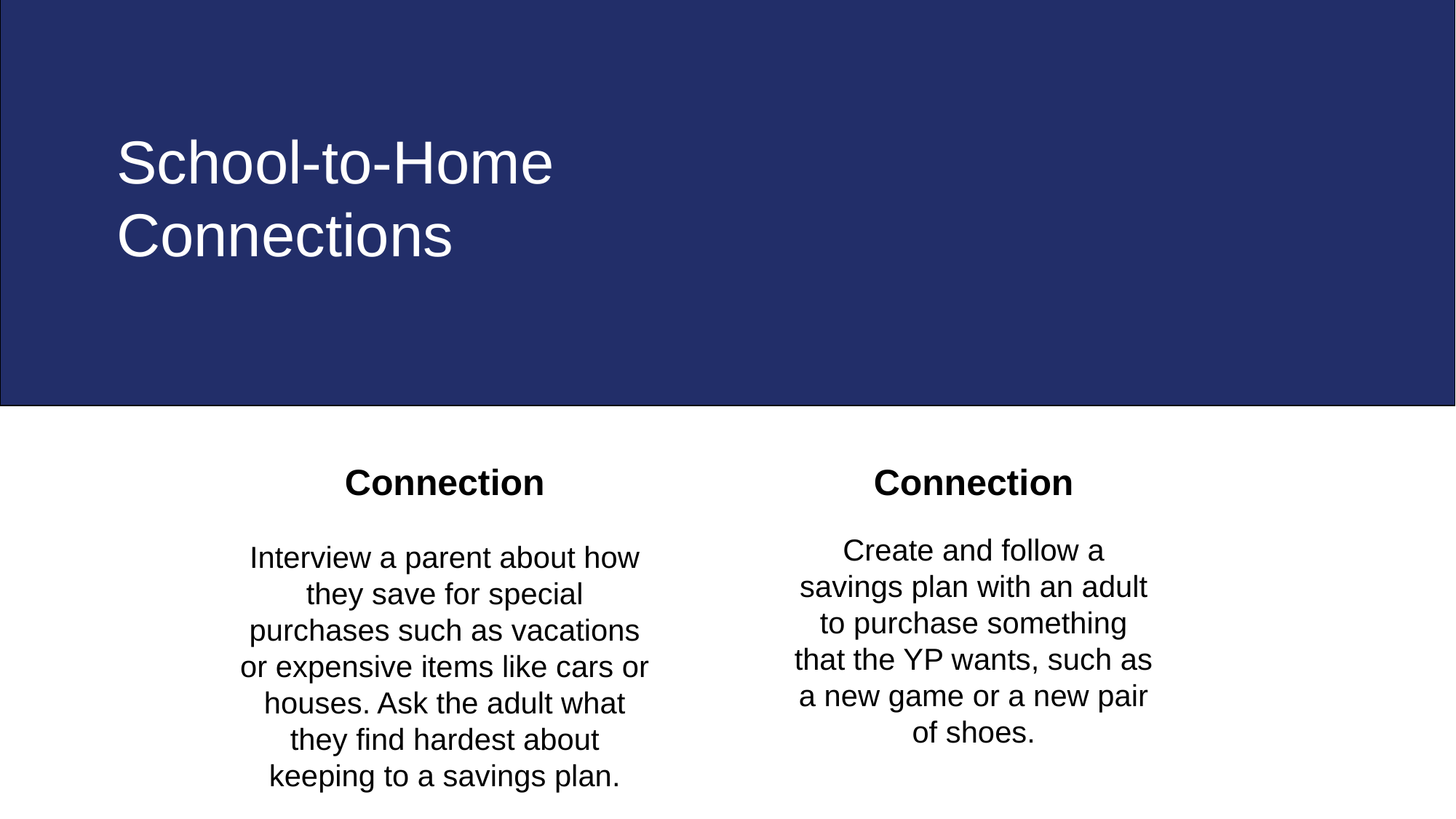

School-to-Home Connections
Connection
Interview a parent about how they save for special purchases such as vacations or expensive items like cars or houses. Ask the adult what they find hardest about keeping to a savings plan.
Connection
Create and follow a savings plan with an adult to purchase something that the YP wants, such as a new game or a new pair of shoes.